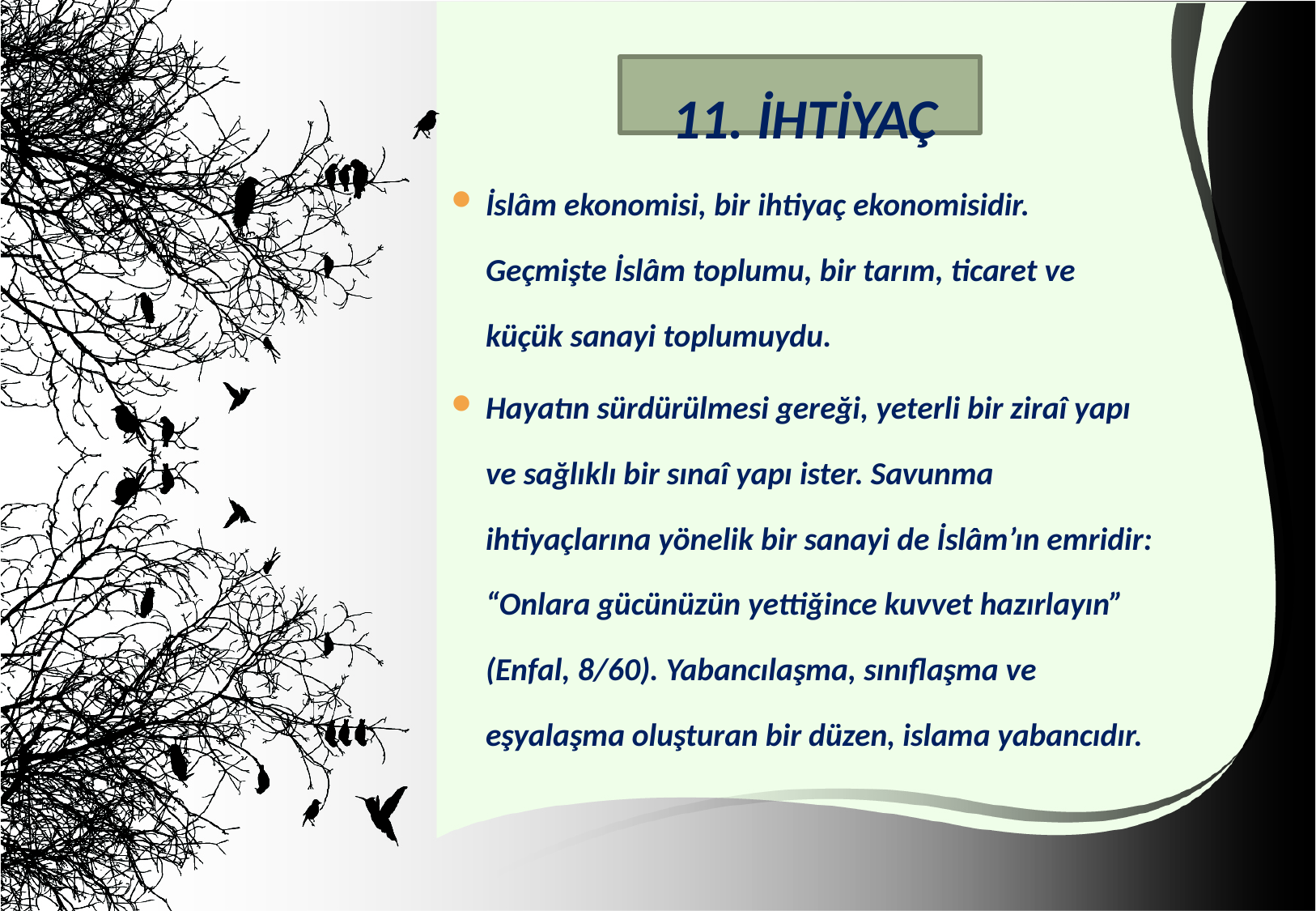

11. İHTİYAÇ
İslâm ekonomisi, bir ihtiyaç ekonomisidir. Geçmişte İslâm toplumu, bir tarım, ticaret ve küçük sanayi toplumuydu.
Hayatın sürdürülmesi gereği, yeterli bir ziraî yapı ve sağlıklı bir sınaî yapı ister. Savunma ihtiyaçlarına yönelik bir sanayi de İslâm’ın emridir: “Onlara gücünüzün yettiğince kuvvet hazırlayın” (Enfal, 8/60). Yabancılaşma, sınıflaşma ve eşyalaşma oluşturan bir düzen, islama yabancıdır.